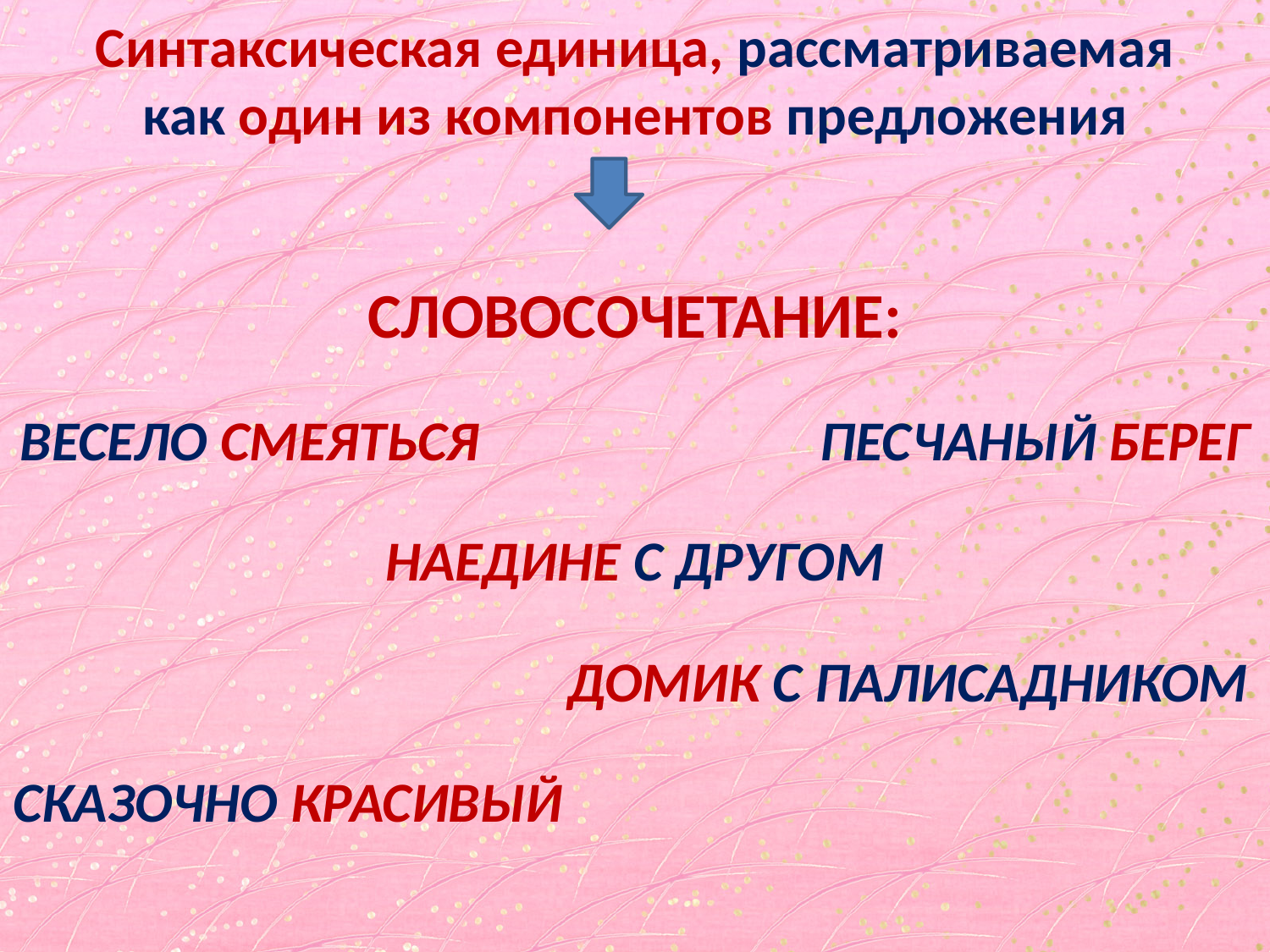

# Синтаксическая единица, рассматриваемая как один из компонентов предложения

словосочетание:
весело смеяться	 		Песчаный берег
наедине с другом
					домик с палисадником
сказочно красивый